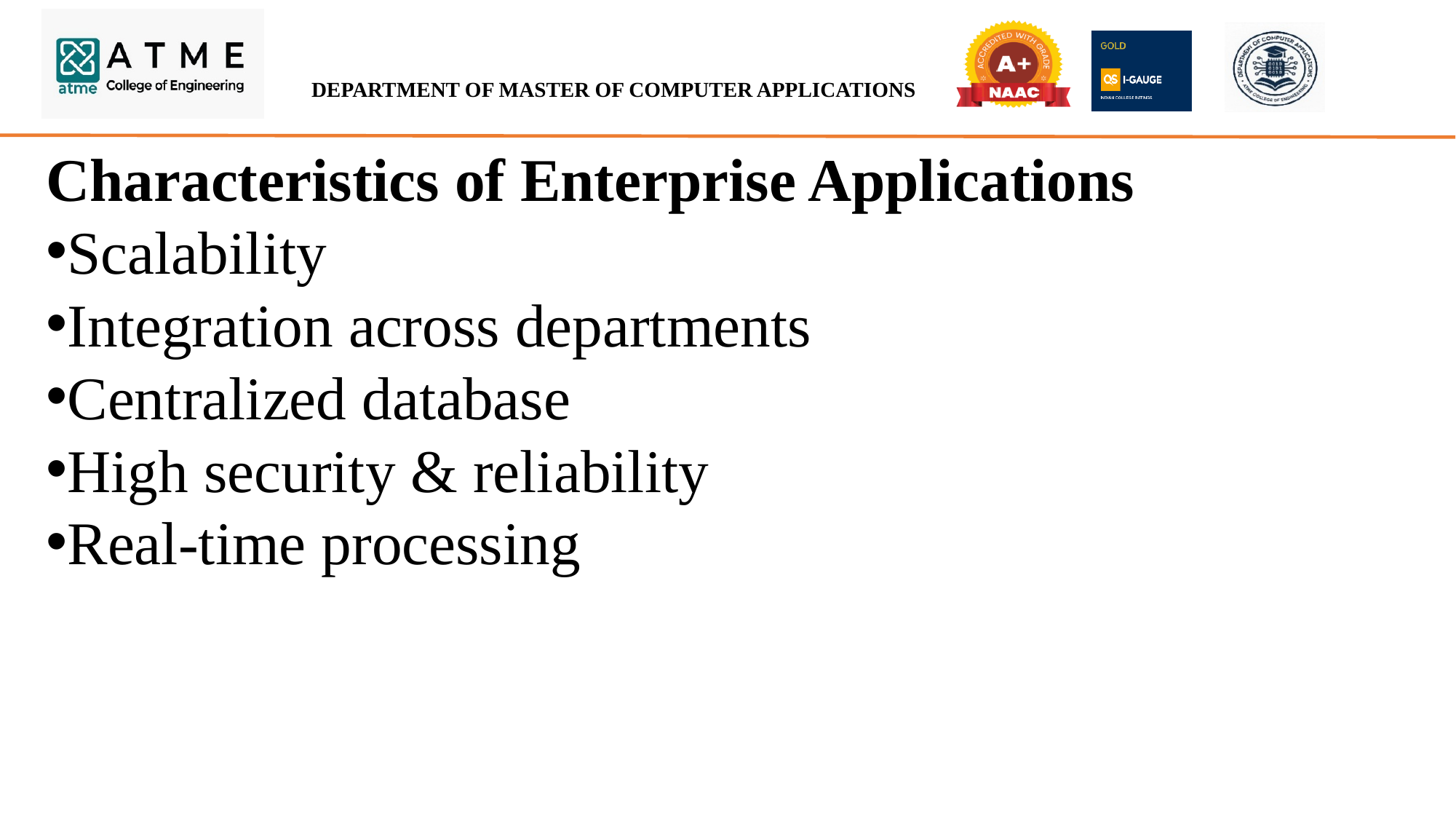

Characteristics of Enterprise Applications
Scalability
Integration across departments
Centralized database
High security & reliability
Real-time processing